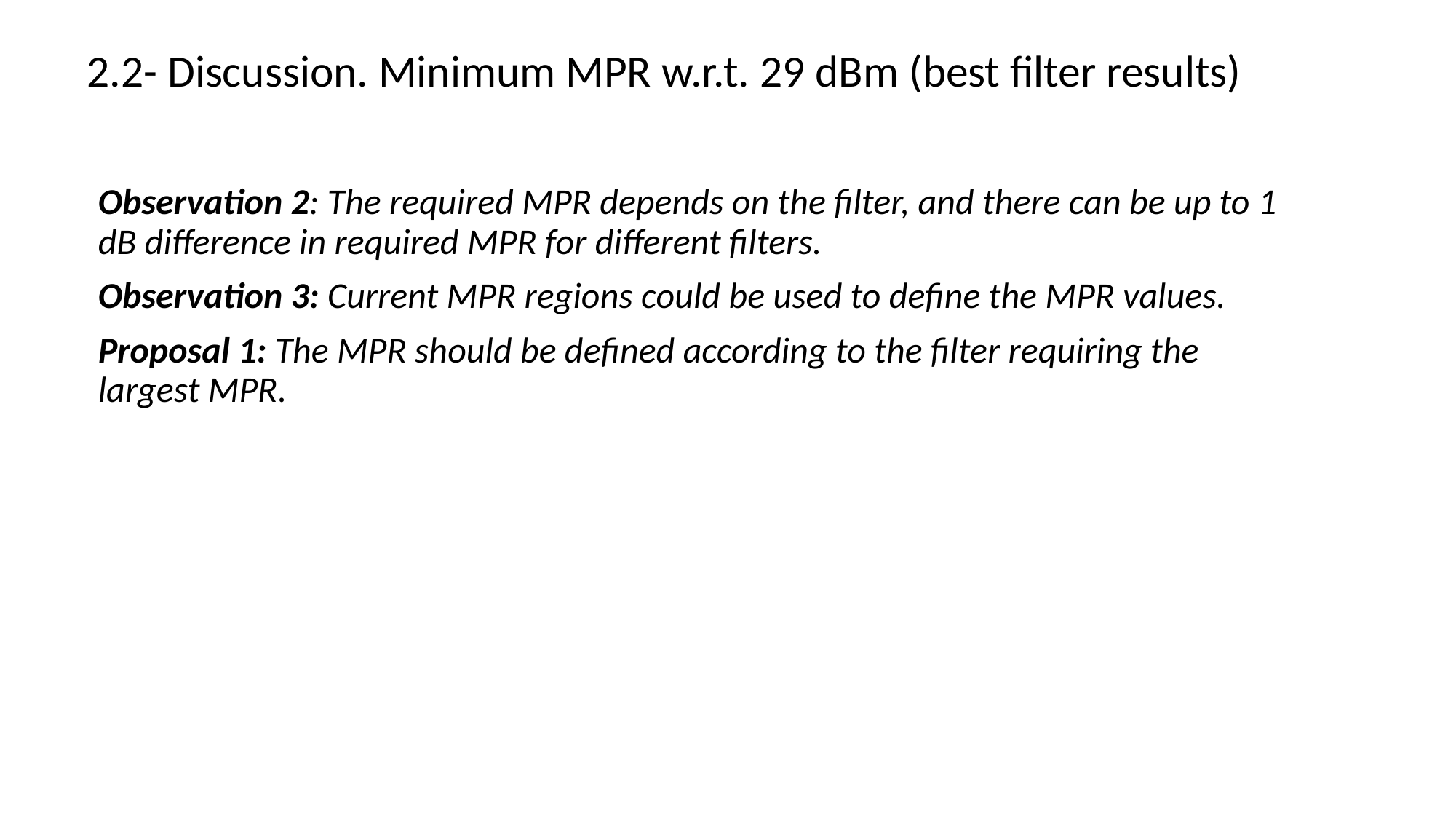

# 2.2- Discussion. Minimum MPR w.r.t. 29 dBm (best filter results)
Observation 2: The required MPR depends on the filter, and there can be up to 1 dB difference in required MPR for different filters.
Observation 3: Current MPR regions could be used to define the MPR values.
Proposal 1: The MPR should be defined according to the filter requiring the largest MPR.